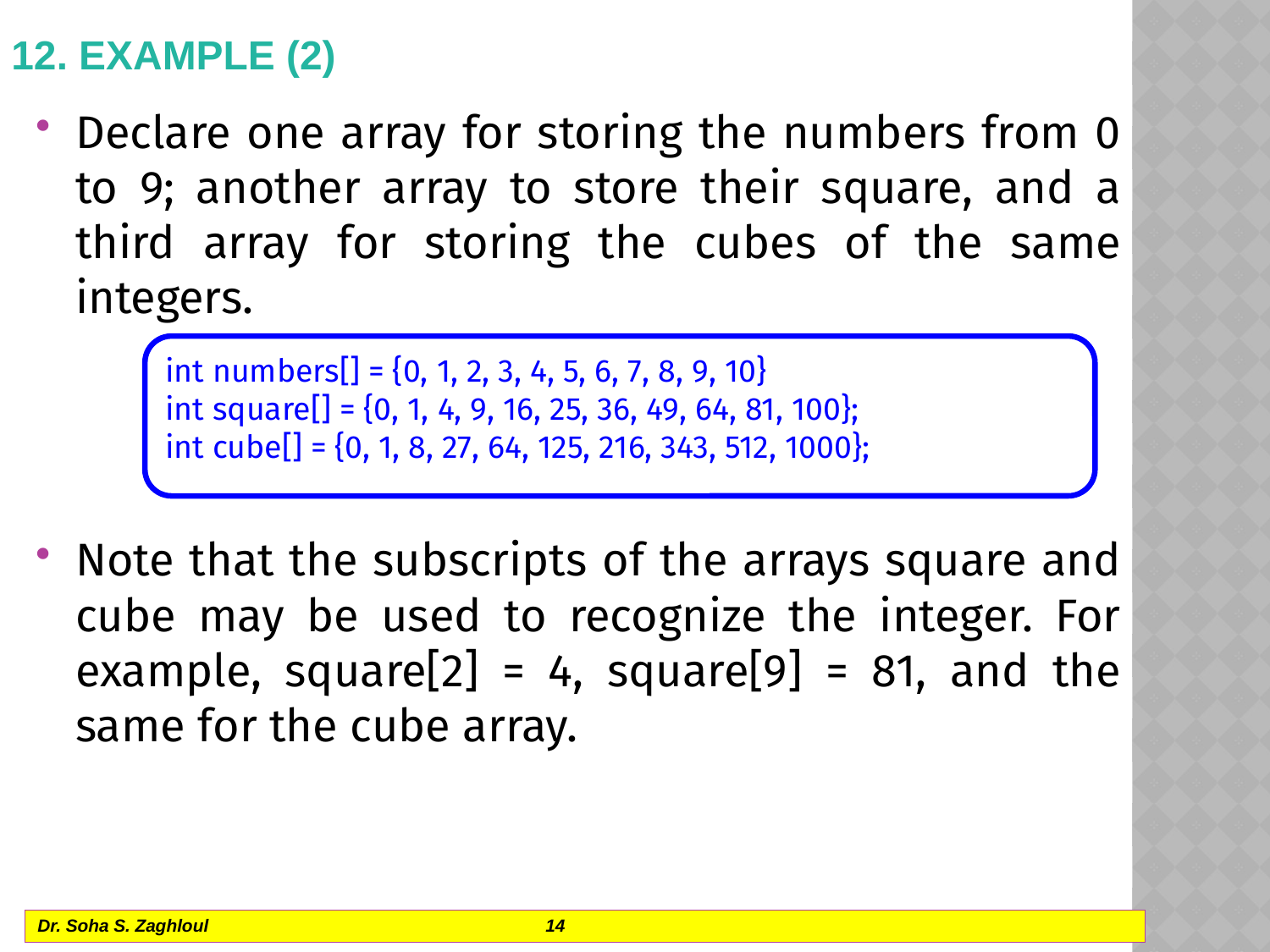

# 12. Example (2)
Declare one array for storing the numbers from 0 to 9; another array to store their square, and a third array for storing the cubes of the same integers.

Note that the subscripts of the arrays square and cube may be used to recognize the integer. For example, square[2] = 4, square[9] = 81, and the same for the cube array.
int numbers[] = {0, 1, 2, 3, 4, 5, 6, 7, 8, 9, 10}
int square[] = {0, 1, 4, 9, 16, 25, 36, 49, 64, 81, 100};
int cube[] = {0, 1, 8, 27, 64, 125, 216, 343, 512, 1000};
Dr. Soha S. Zaghloul			14